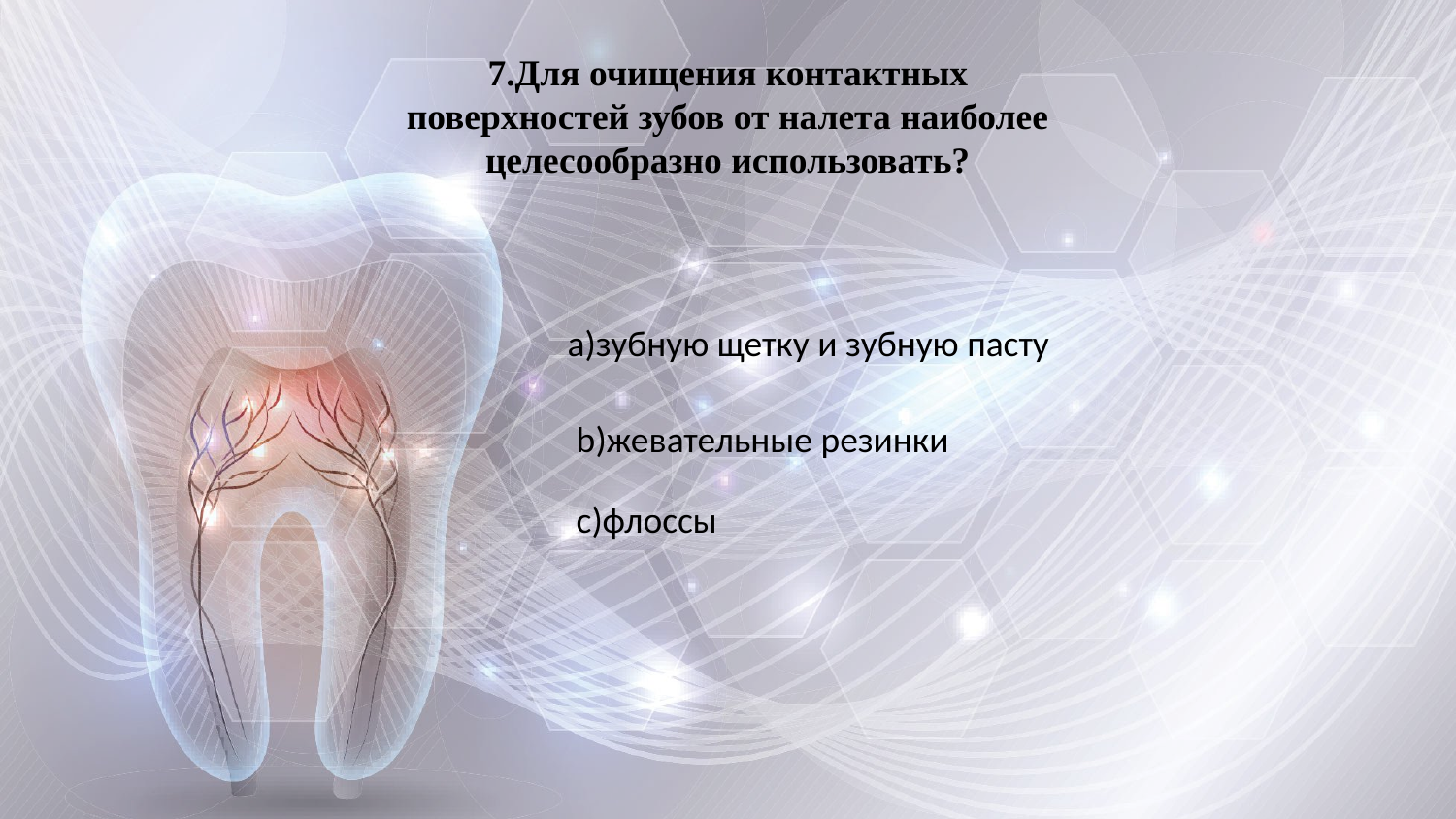

7.Для очищения контактных поверхностей зубов от налета наиболее целесообразно использовать?
a)зубную щетку и зубную пасту
b)жевательные резинки
c)флоссы